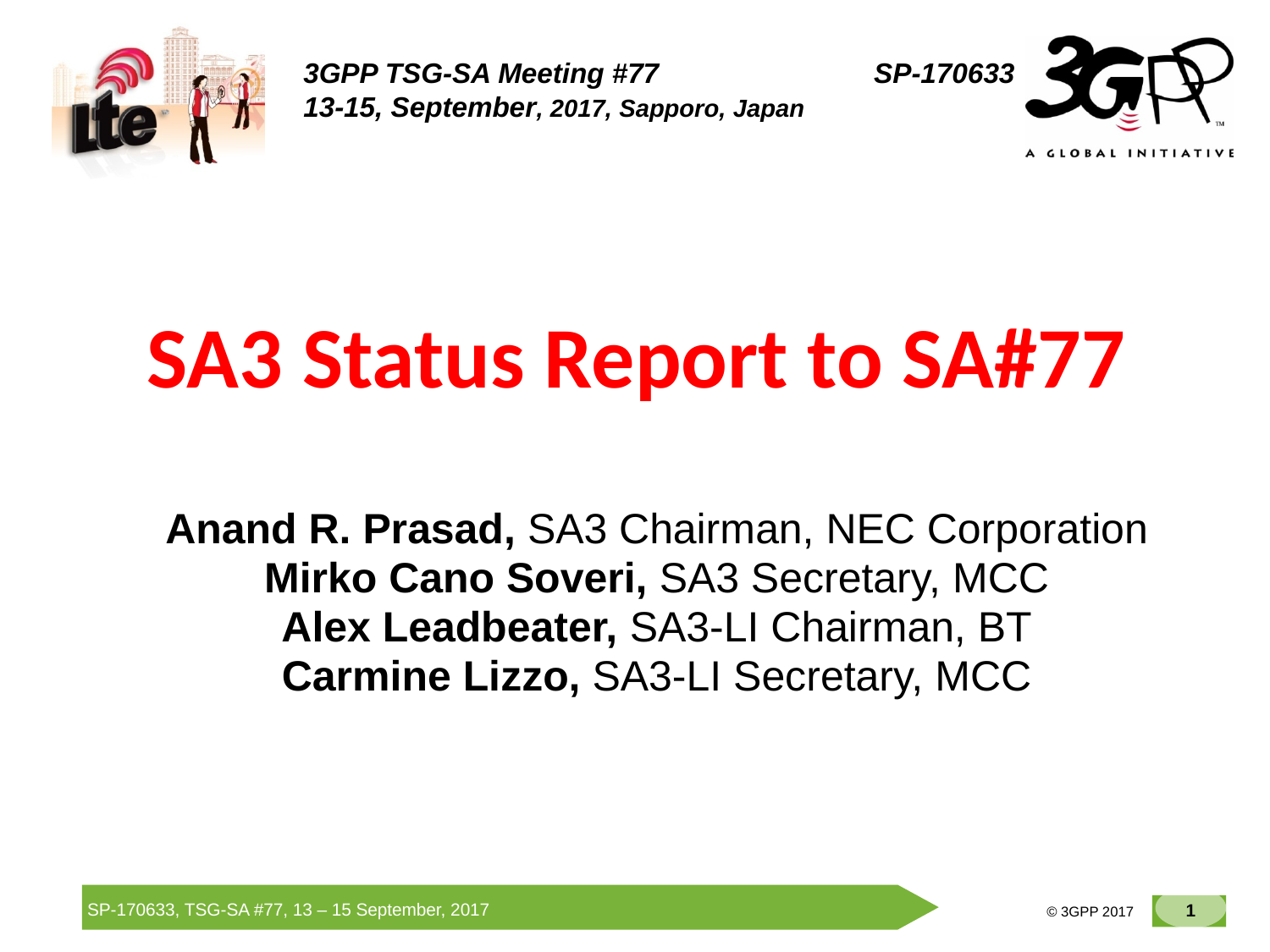

3GPP TSG-SA Meeting #77		        SP-170633 13-15, September, 2017, Sapporo, Japan
# SA3 Status Report to SA#77
Anand R. Prasad, SA3 Chairman, NEC Corporation
Mirko Cano Soveri, SA3 Secretary, MCC
Alex Leadbeater, SA3-LI Chairman, BT
Carmine Lizzo, SA3-LI Secretary, MCC